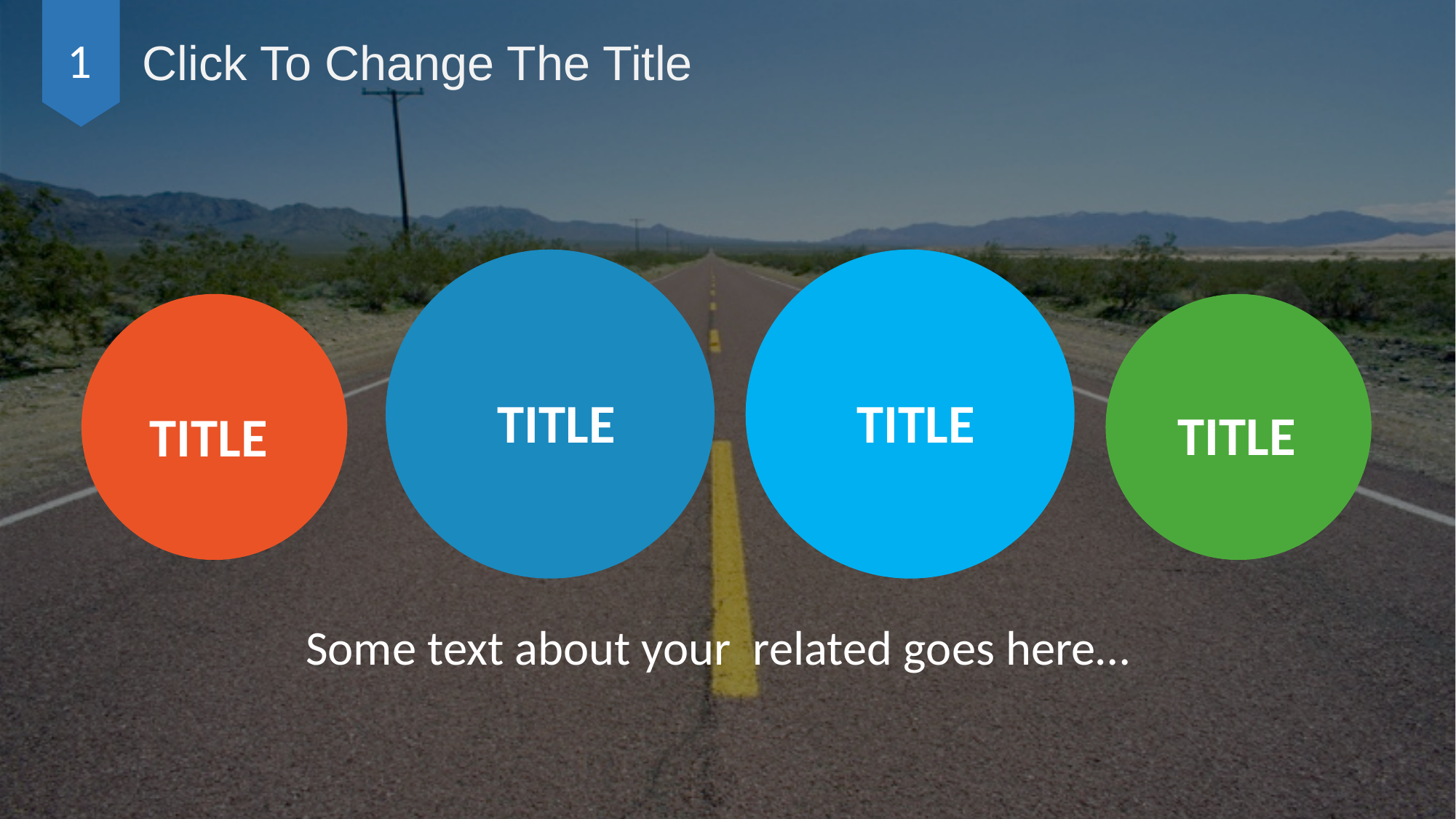

1
Click To Change The Title

TITLE

TITLE

TITLE

TITLE
Some text about your  related goes here…